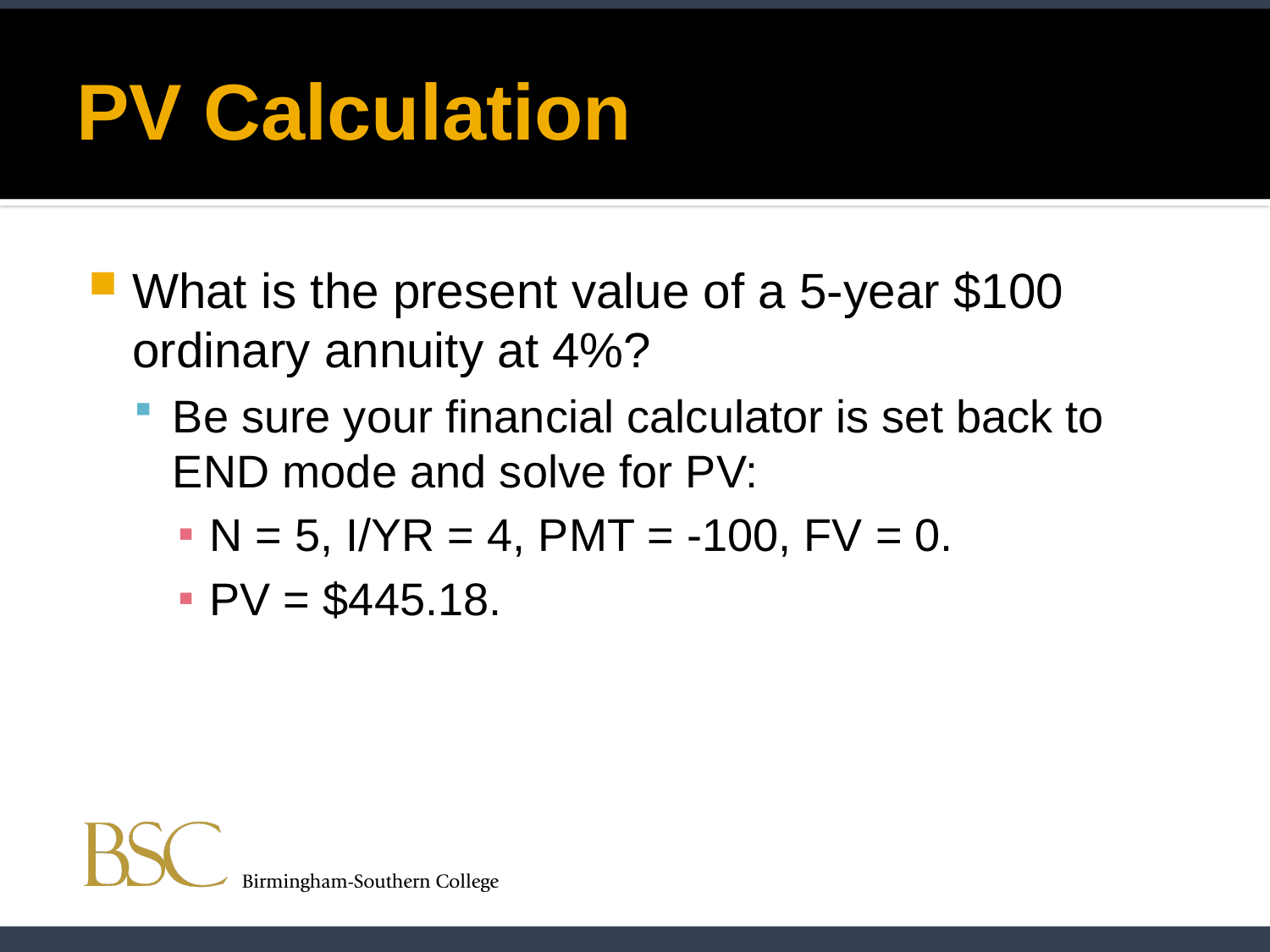

# PV Calculation
What is the present value of a 5-year $100 ordinary annuity at 4%?
Be sure your financial calculator is set back to END mode and solve for PV:
N = 5, I/YR = 4, PMT = -100, FV = 0.
PV = $445.18.